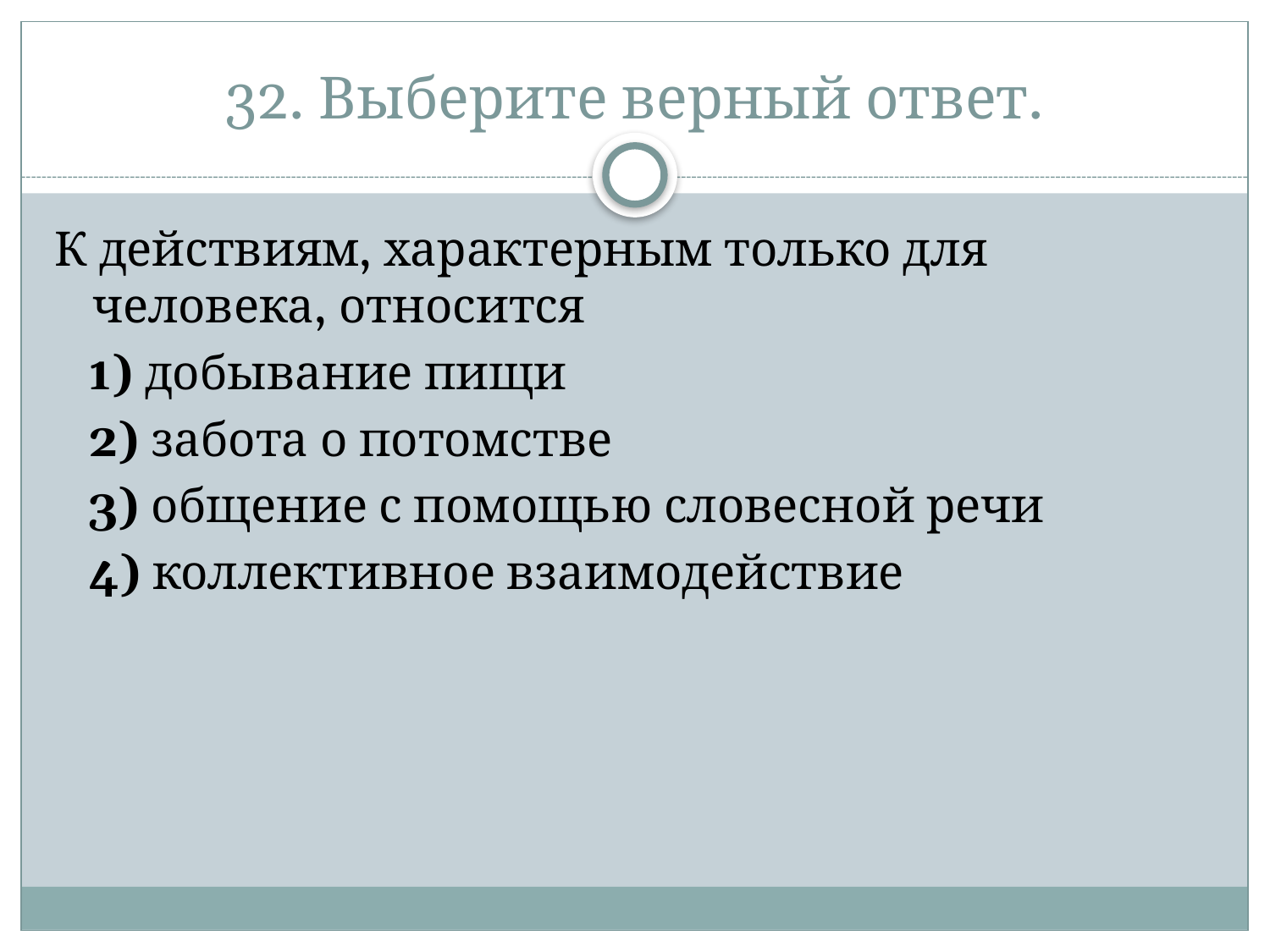

# 32. Выберите верный ответ.
К действиям, характерным только для человека, относится
   1) добывание пищи
   2) забота о потомстве
   3) общение с помощью словесной речи
   4) коллективное взаимодействие